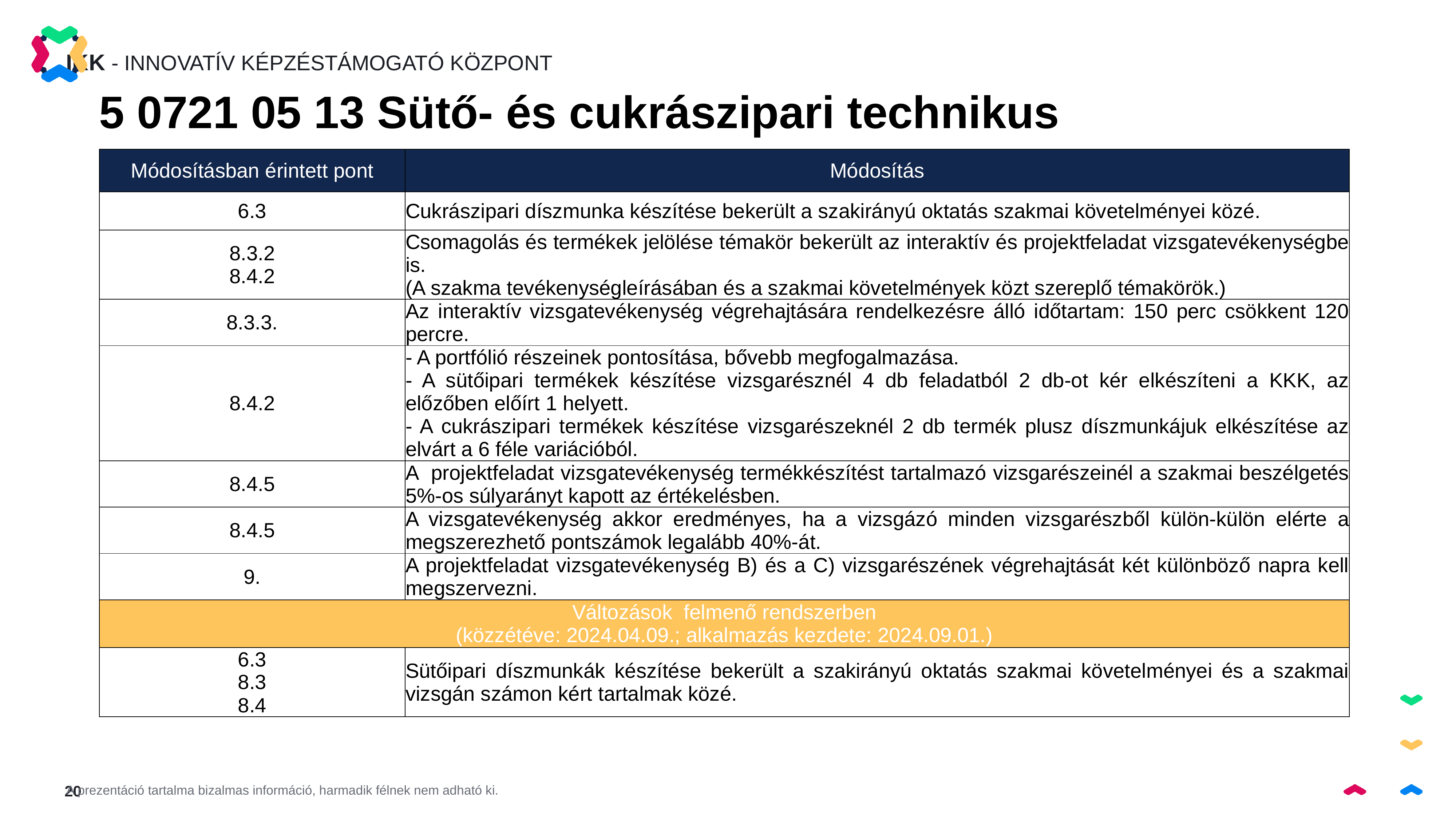

5 0721 05 13 Sütő- és cukrászipari technikus
| Módosításban érintett pont | Módosítás |
| --- | --- |
| 6.3 | Cukrászipari díszmunka készítése bekerült a szakirányú oktatás szakmai követelményei közé. |
| 8.3.2 8.4.2 | Csomagolás és termékek jelölése témakör bekerült az interaktív és projektfeladat vizsgatevékenységbe is. (A szakma tevékenységleírásában és a szakmai követelmények közt szereplő témakörök.) |
| 8.3.3. | Az interaktív vizsgatevékenység végrehajtására rendelkezésre álló időtartam: 150 perc csökkent 120 percre. |
| 8.4.2 | - A portfólió részeinek pontosítása, bővebb megfogalmazása. - A sütőipari termékek készítése vizsgarésznél 4 db feladatból 2 db-ot kér elkészíteni a KKK, az előzőben előírt 1 helyett. - A cukrászipari termékek készítése vizsgarészeknél 2 db termék plusz díszmunkájuk elkészítése az elvárt a 6 féle variációból. |
| 8.4.5 | A projektfeladat vizsgatevékenység termékkészítést tartalmazó vizsgarészeinél a szakmai beszélgetés 5%-os súlyarányt kapott az értékelésben. |
| 8.4.5 | A vizsgatevékenység akkor eredményes, ha a vizsgázó minden vizsgarészből külön-külön elérte a megszerezhető pontszámok legalább 40%-át. |
| 9. | A projektfeladat vizsgatevékenység B) és a C) vizsgarészének végrehajtását két különböző napra kell megszervezni. |
| Változások felmenő rendszerben (közzétéve: 2024.04.09.; alkalmazás kezdete: 2024.09.01.) |  |
| 6.3 8.3 8.4 | Sütőipari díszmunkák készítése bekerült a szakirányú oktatás szakmai követelményei és a szakmai vizsgán számon kért tartalmak közé. |